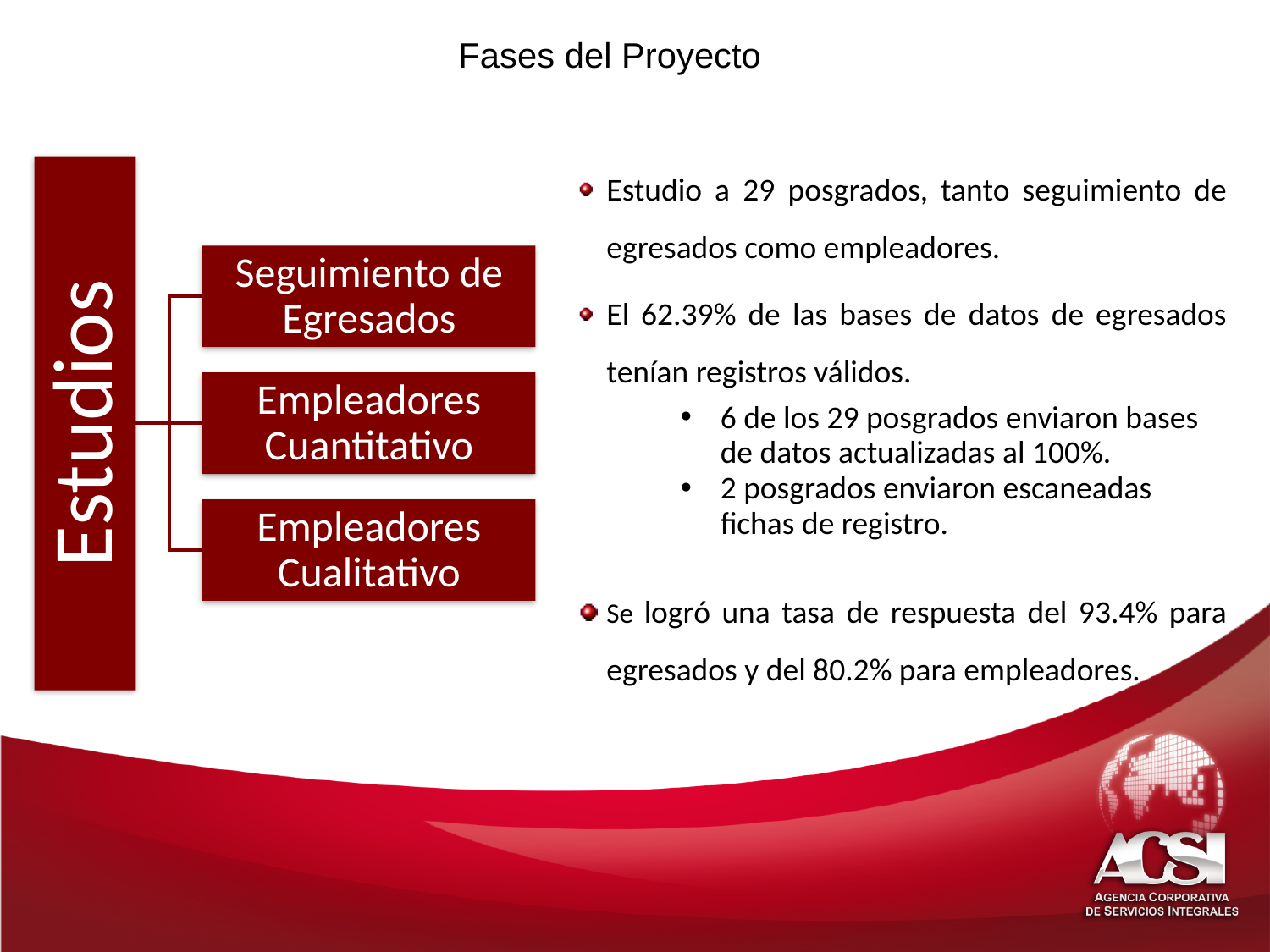

Fases del Proyecto

Estudio a 29 posgrados, tanto seguimiento de egresados como empleadores.
El 62.39% de las bases de datos de egresados tenían registros válidos.
6 de los 29 posgrados enviaron bases de datos actualizadas al 100%.
2 posgrados enviaron escaneadas fichas de registro.

Se logró una tasa de respuesta del 93.4% para egresados y del 80.2% para empleadores.

Estudios
Seguimiento de Egresados
Empleadores Cuantitativo
Empleadores Cualitativo